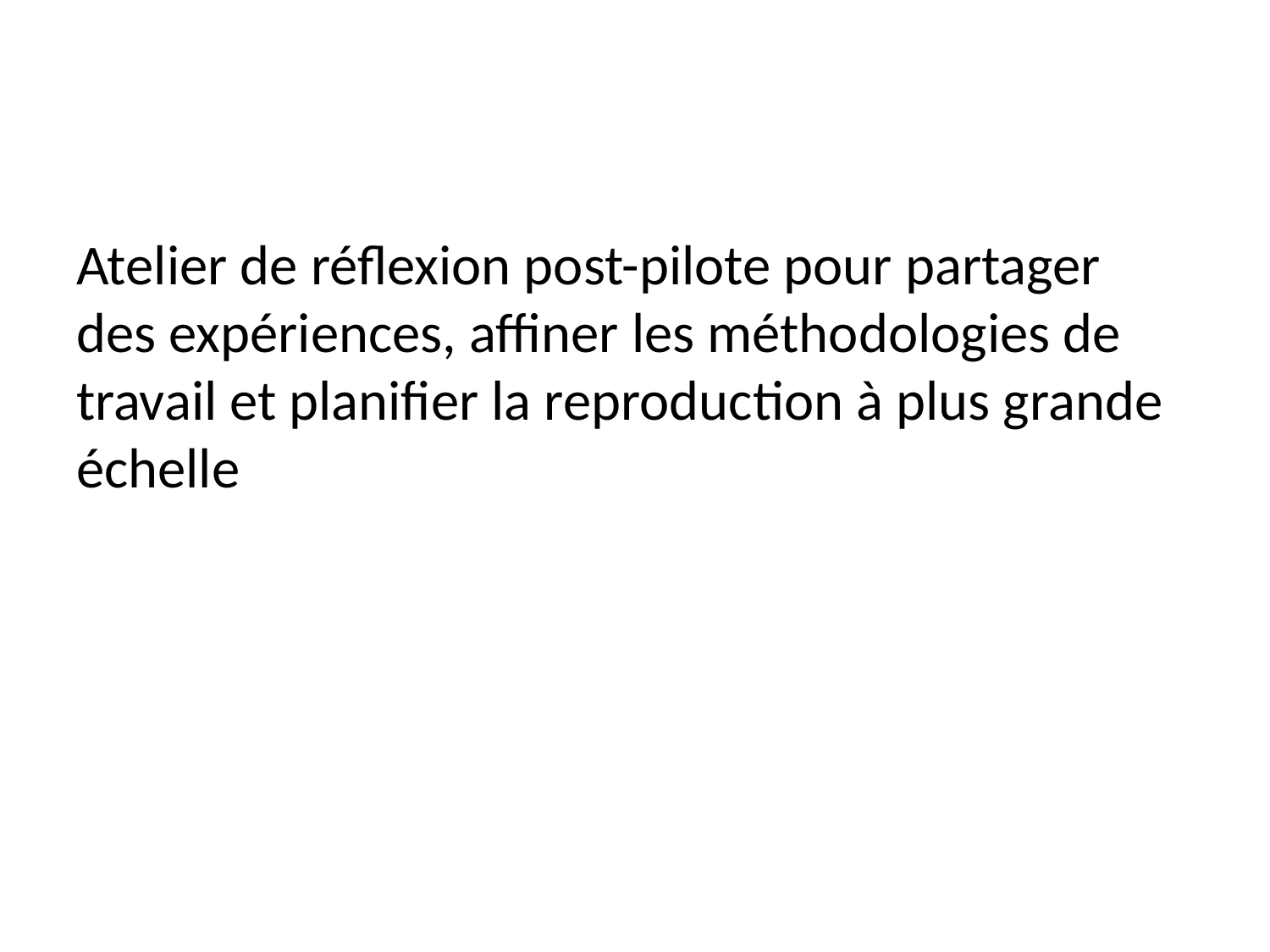

#
Atelier de réflexion post-pilote pour partager des expériences, affiner les méthodologies de travail et planifier la reproduction à plus grande échelle